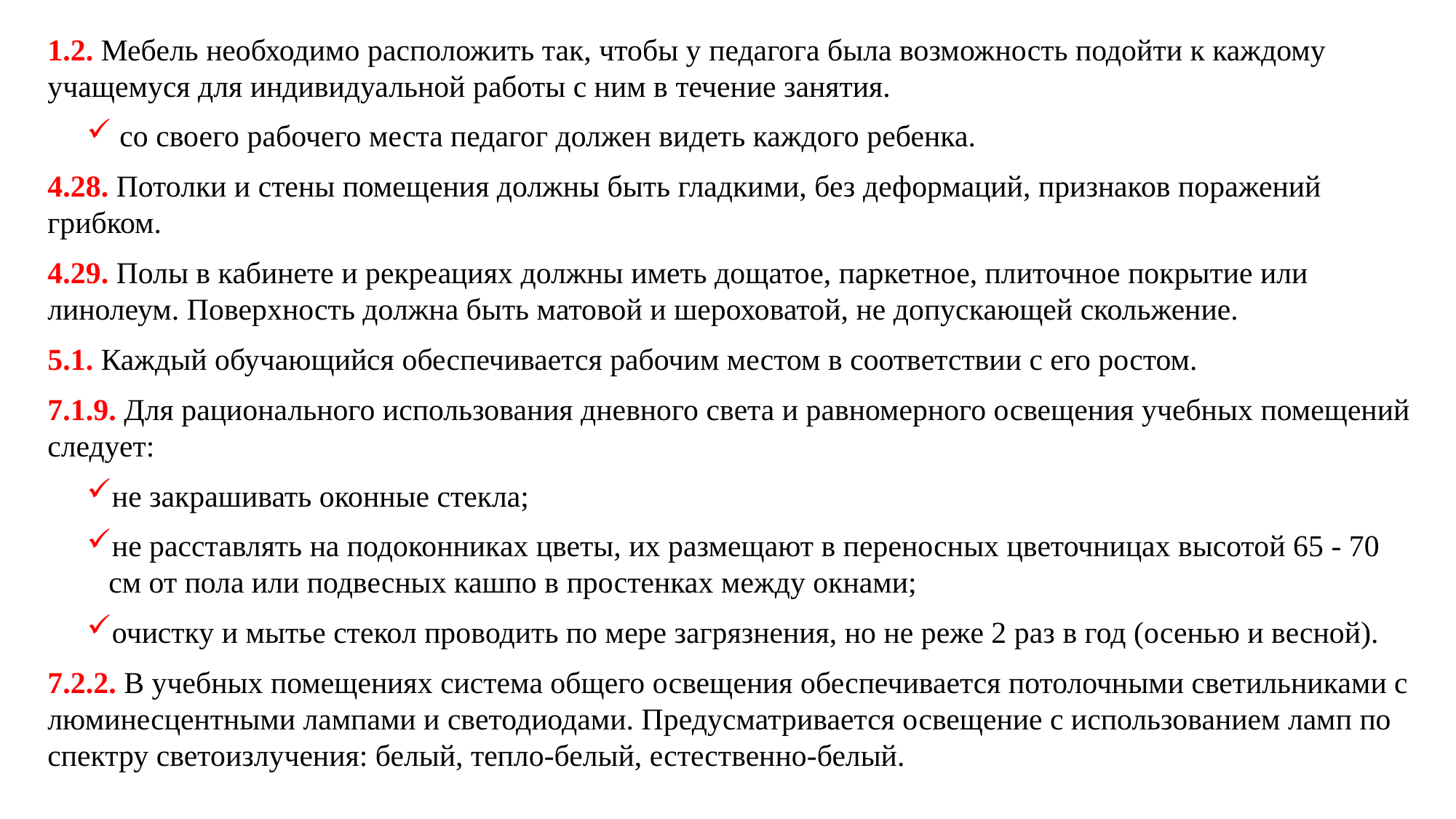

1.2. Мебель необходимо расположить так, чтобы у педагога была возможность подойти к каждому учащемуся для индивидуальной работы с ним в течение занятия.
 со своего рабочего места педагог должен видеть каждого ребенка.
4.28. Потолки и стены помещения должны быть гладкими, без деформаций, признаков поражений грибком.
4.29. Полы в кабинете и рекреациях должны иметь дощатое, паркетное, плиточное покрытие или линолеум. Поверхность должна быть матовой и шероховатой, не допускающей скольжение.
5.1. Каждый обучающийся обеспечивается рабочим местом в соответствии с его ростом.
7.1.9. Для рационального использования дневного света и равномерного освещения учебных помещений следует:
не закрашивать оконные стекла;
не расставлять на подоконниках цветы, их размещают в переносных цветочницах высотой 65 - 70 см от пола или подвесных кашпо в простенках между окнами;
очистку и мытье стекол проводить по мере загрязнения, но не реже 2 раз в год (осенью и весной).
7.2.2. В учебных помещениях система общего освещения обеспечивается потолочными светильниками с люминесцентными лампами и светодиодами. Предусматривается освещение с использованием ламп по спектру светоизлучения: белый, тепло-белый, естественно-белый.